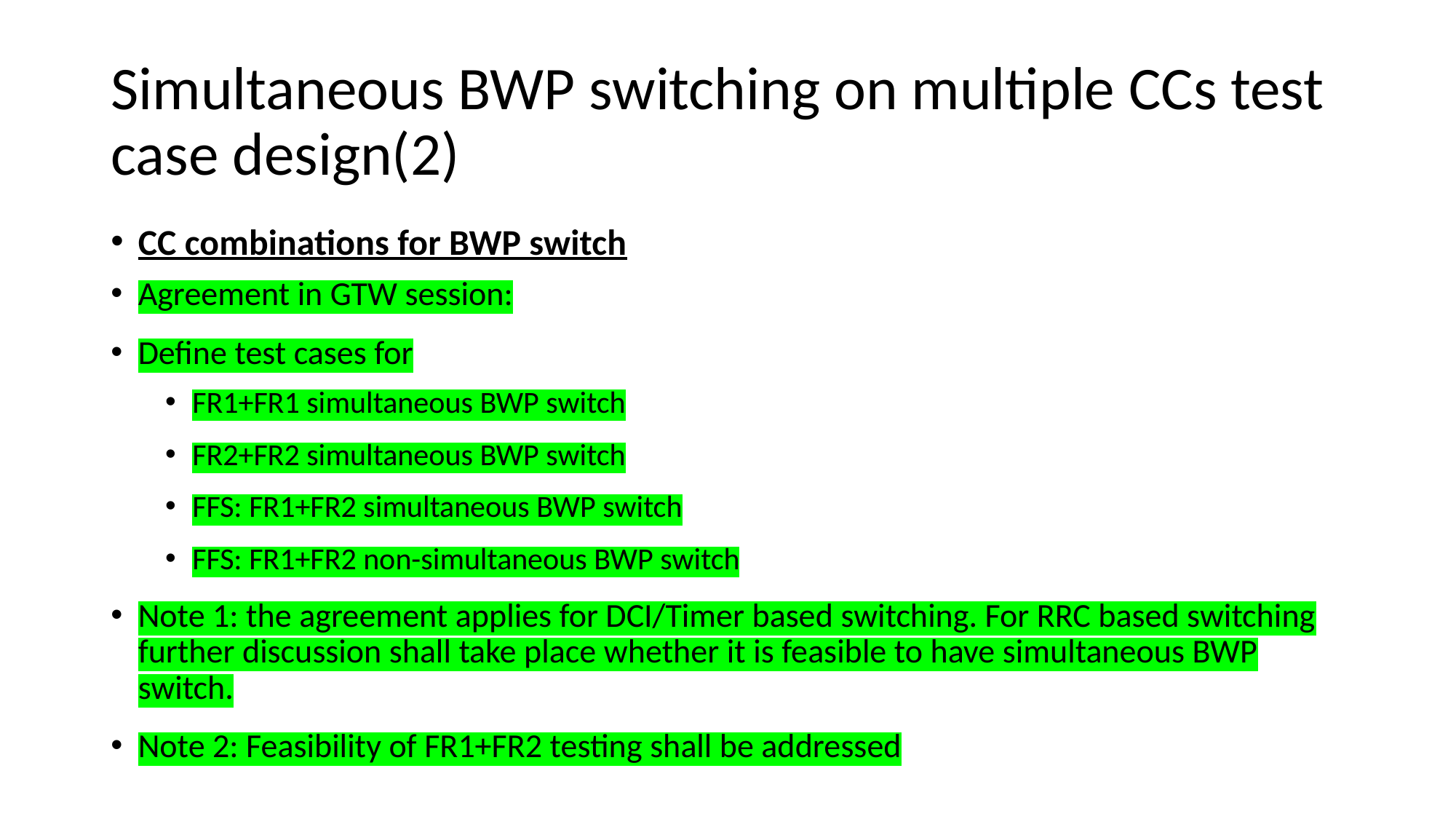

# Simultaneous BWP switching on multiple CCs test case design(2)
CC combinations for BWP switch
Agreement in GTW session:
Define test cases for
FR1+FR1 simultaneous BWP switch
FR2+FR2 simultaneous BWP switch
FFS: FR1+FR2 simultaneous BWP switch
FFS: FR1+FR2 non-simultaneous BWP switch
Note 1: the agreement applies for DCI/Timer based switching. For RRC based switching further discussion shall take place whether it is feasible to have simultaneous BWP switch.
Note 2: Feasibility of FR1+FR2 testing shall be addressed